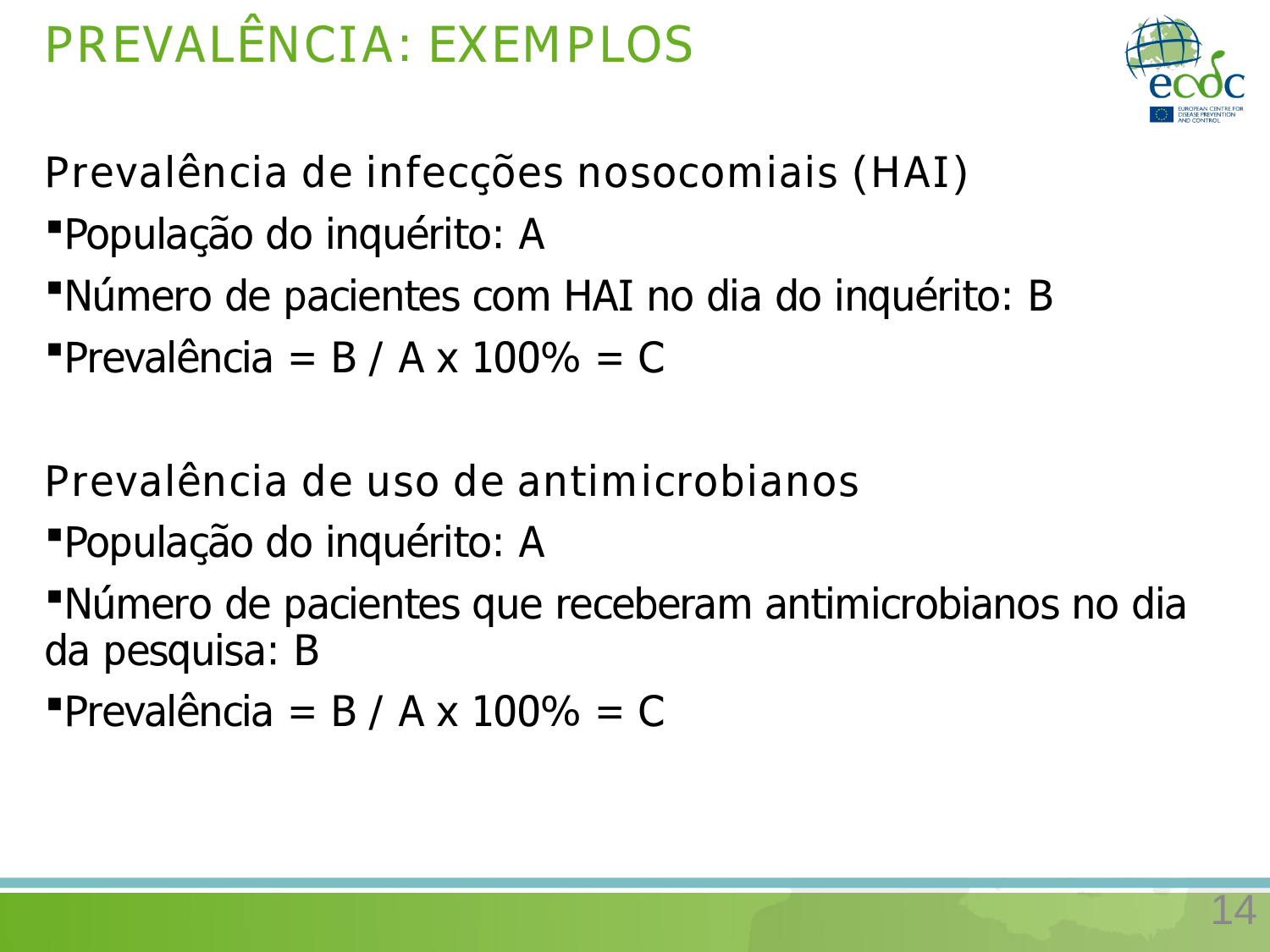

# PREVALÊNCIA: EXEMPLOS
Prevalência de infecções nosocomiais (HAI)
População do inquérito: A
Número de pacientes com HAI no dia do inquérito: B
Prevalência = B / A x 100% = C

Prevalência de uso de antimicrobianos
População do inquérito: A
Número de pacientes que receberam antimicrobianos no dia da pesquisa: B
Prevalência = B / A x 100% = C

14